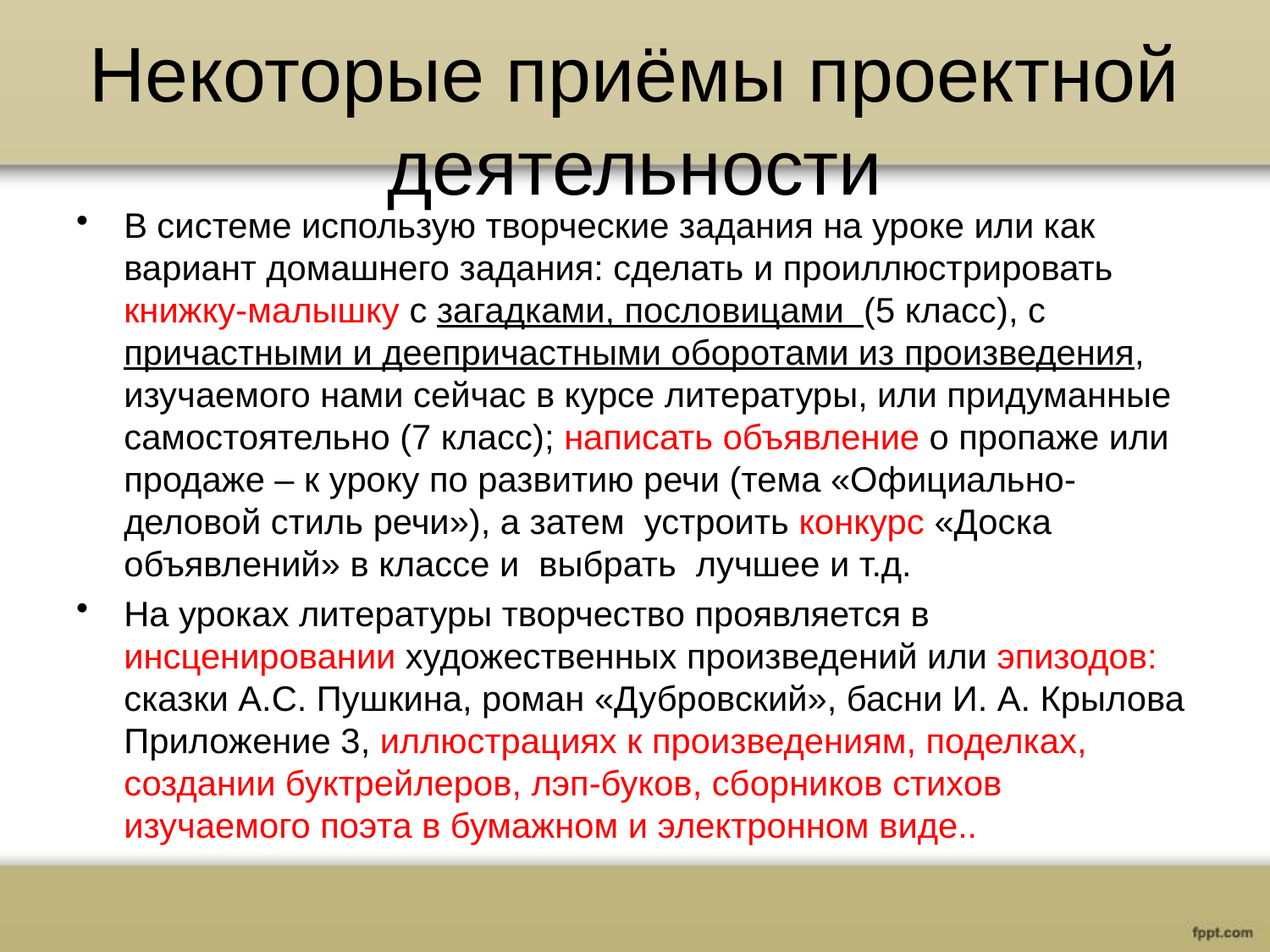

# Некоторые приёмы проектной деятельности
В системе использую творческие задания на уроке или как вариант домашнего задания: сделать и проиллюстрировать книжку-малышку с загадками, пословицами  (5 класс), с  причастными и деепричастными оборотами из произведения, изучаемого нами сейчас в курсе литературы, или придуманные самостоятельно (7 класс); написать объявление о пропаже или продаже – к уроку по развитию речи (тема «Официально-деловой стиль речи»), а затем  устроить конкурс «Доска объявлений» в классе и  выбрать  лучшее и т.д.
На уроках литературы творчество проявляется в инсценировании художественных произведений или эпизодов: сказки А.С. Пушкина, роман «Дубровский», басни И. А. Крылова Приложение 3, иллюстрациях к произведениям, поделках, создании буктрейлеров, лэп-буков, сборников стихов изучаемого поэта в бумажном и электронном виде..